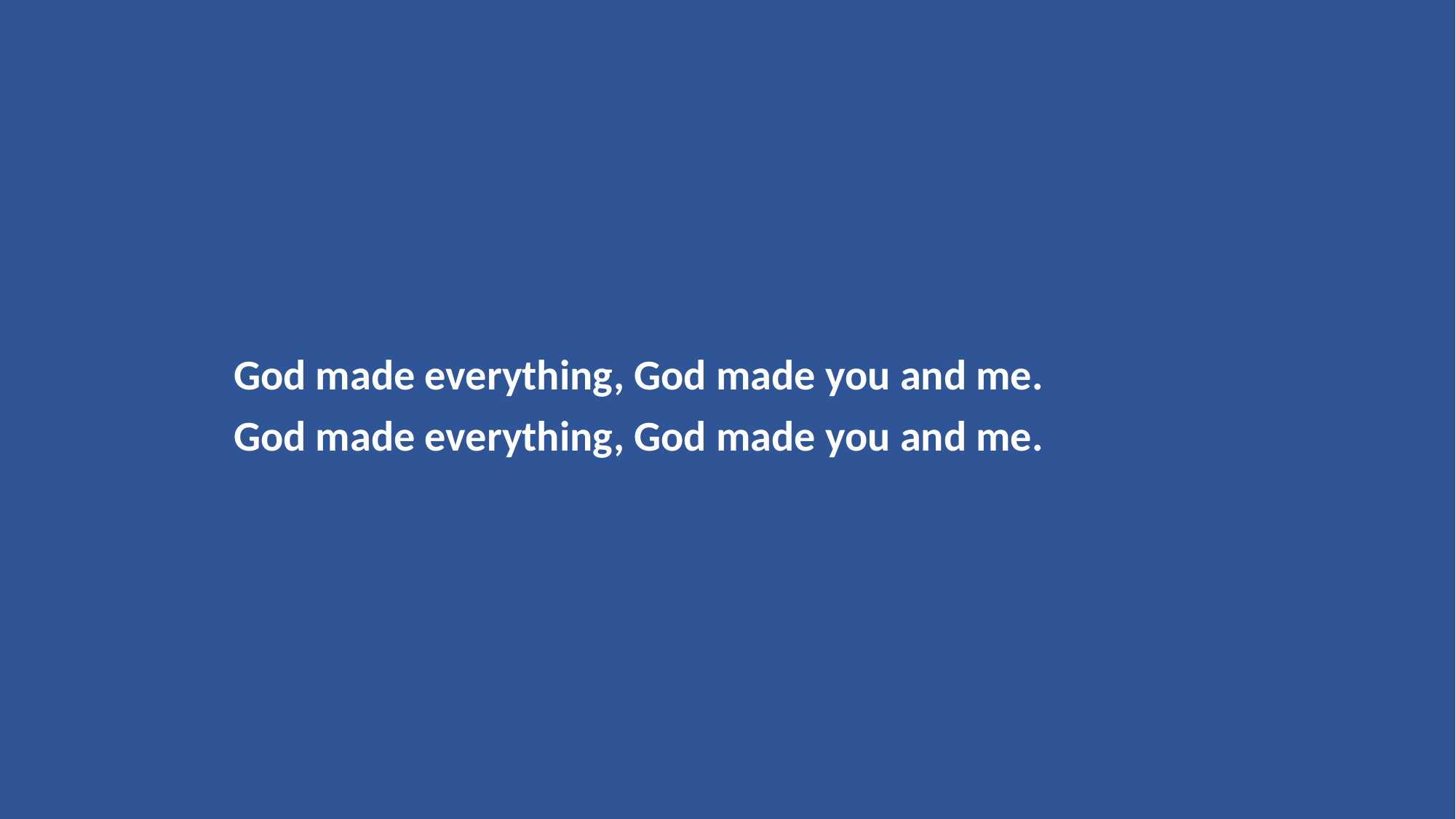

God made everything, God made you and me.
God made everything, God made you and me.